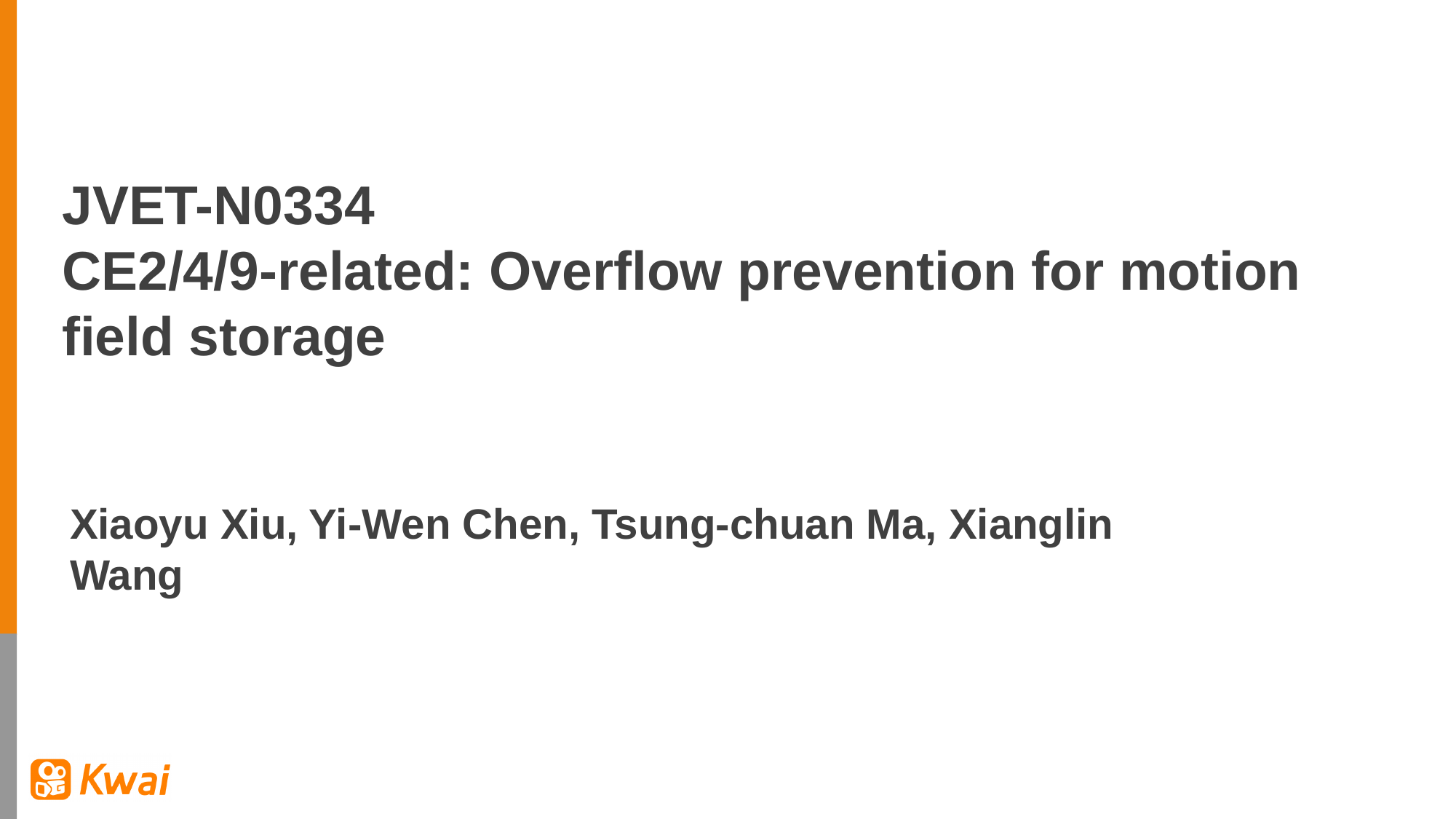

JVET-N0334
CE2/4/9-related: Overflow prevention for motion field storage
Xiaoyu Xiu, Yi-Wen Chen, Tsung-chuan Ma, Xianglin Wang